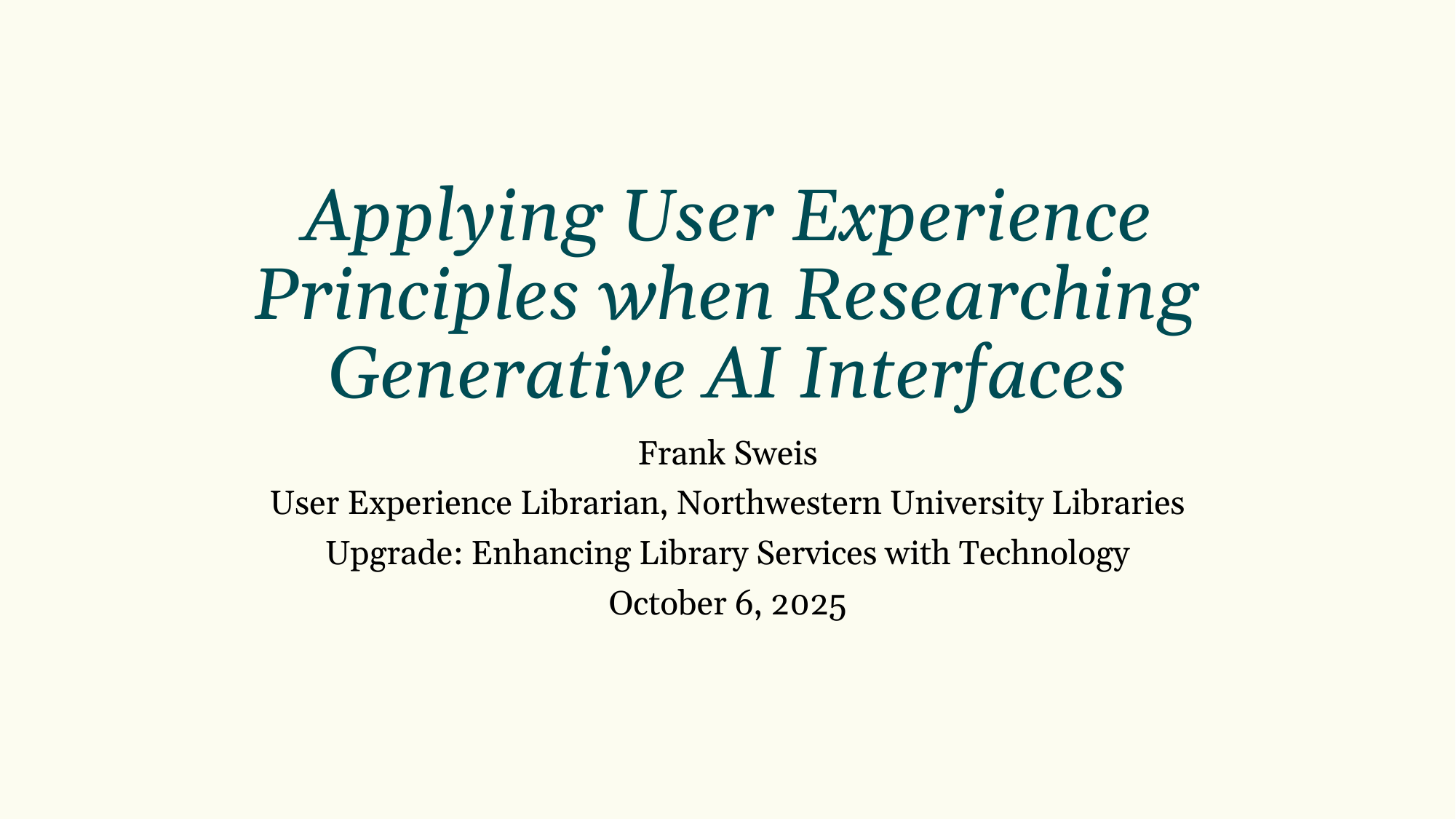

# Applying User Experience Principles when Researching Generative AI Interfaces
Frank Sweis
User Experience Librarian, Northwestern University Libraries
Upgrade: Enhancing Library Services with Technology
October 6, 2025